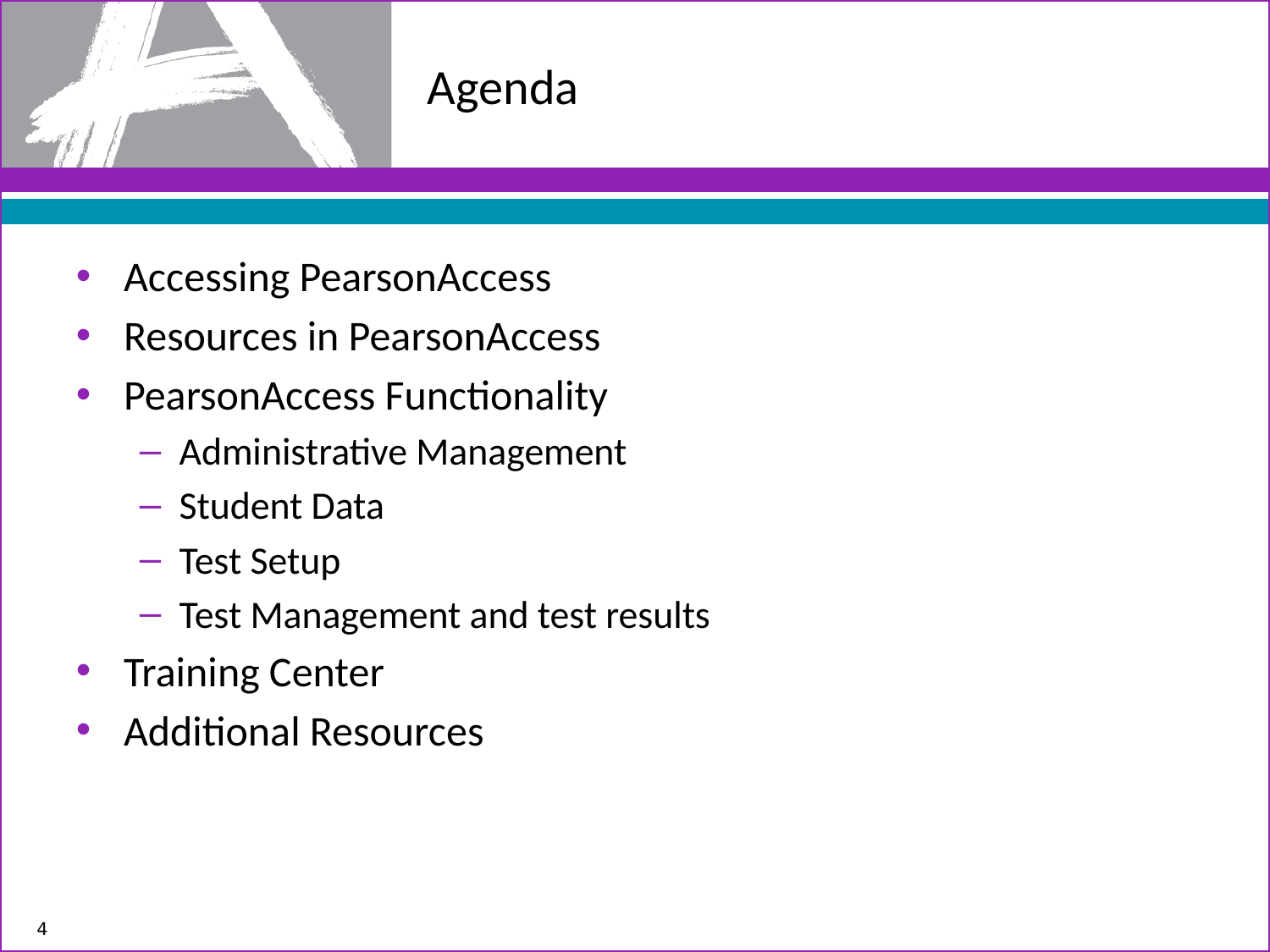

# Agenda
Accessing PearsonAccess
Resources in PearsonAccess
PearsonAccess Functionality
Administrative Management
Student Data
Test Setup
Test Management and test results
Training Center
Additional Resources

4